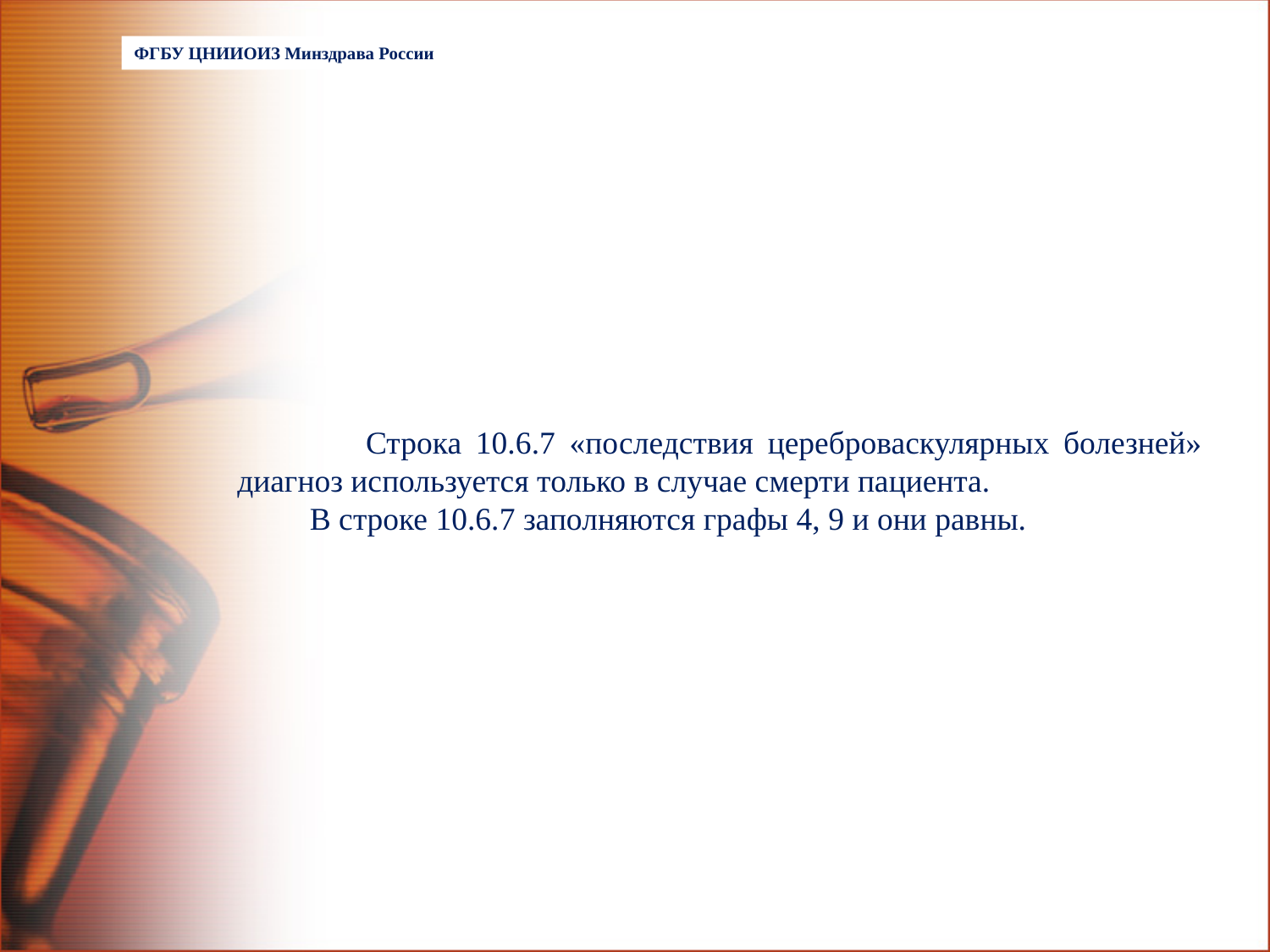

ФГБУ ЦНИИОИЗ Минздрава России
         Строка 10.6.7 «последствия цереброваскулярных болезней» диагноз используется только в случае смерти пациента.
         В строке 10.6.7 заполняются графы 4, 9 и они равны.